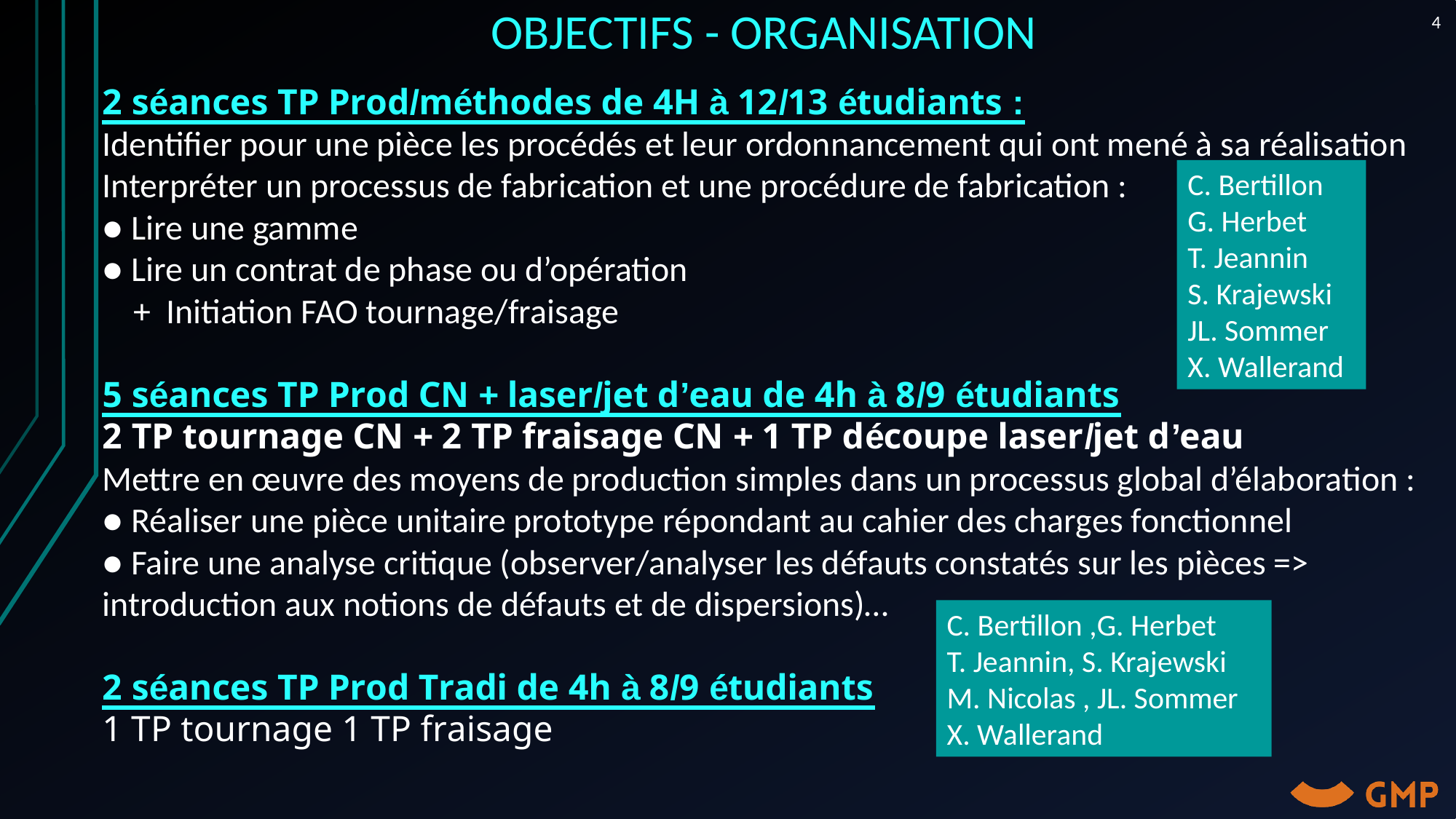

# OBJECTIFS - ORGANISATION
4
2 séances TP Prod/méthodes de 4H à 12/13 étudiants :
Identifier pour une pièce les procédés et leur ordonnancement qui ont mené à sa réalisation
Interpréter un processus de fabrication et une procédure de fabrication :
● Lire une gamme
● Lire un contrat de phase ou d’opération
    +  Initiation FAO tournage/fraisage

5 séances TP Prod CN + laser/jet d’eau de 4h à 8/9 étudiants
2 TP tournage CN + 2 TP fraisage CN + 1 TP découpe laser/jet d’eau
Mettre en œuvre des moyens de production simples dans un processus global d’élaboration :
● Réaliser une pièce unitaire prototype répondant au cahier des charges fonctionnel
● Faire une analyse critique (observer/analyser les défauts constatés sur les pièces =>   introduction aux notions de défauts et de dispersions)…

2 séances TP Prod Tradi de 4h à 8/9 étudiants
1 TP tournage 1 TP fraisage
C. Bertillon
G. Herbet
T. Jeannin
S. Krajewski
JL. Sommer
X. Wallerand
C. Bertillon ,G. Herbet
T. Jeannin, S. Krajewski
M. Nicolas , JL. Sommer
X. Wallerand